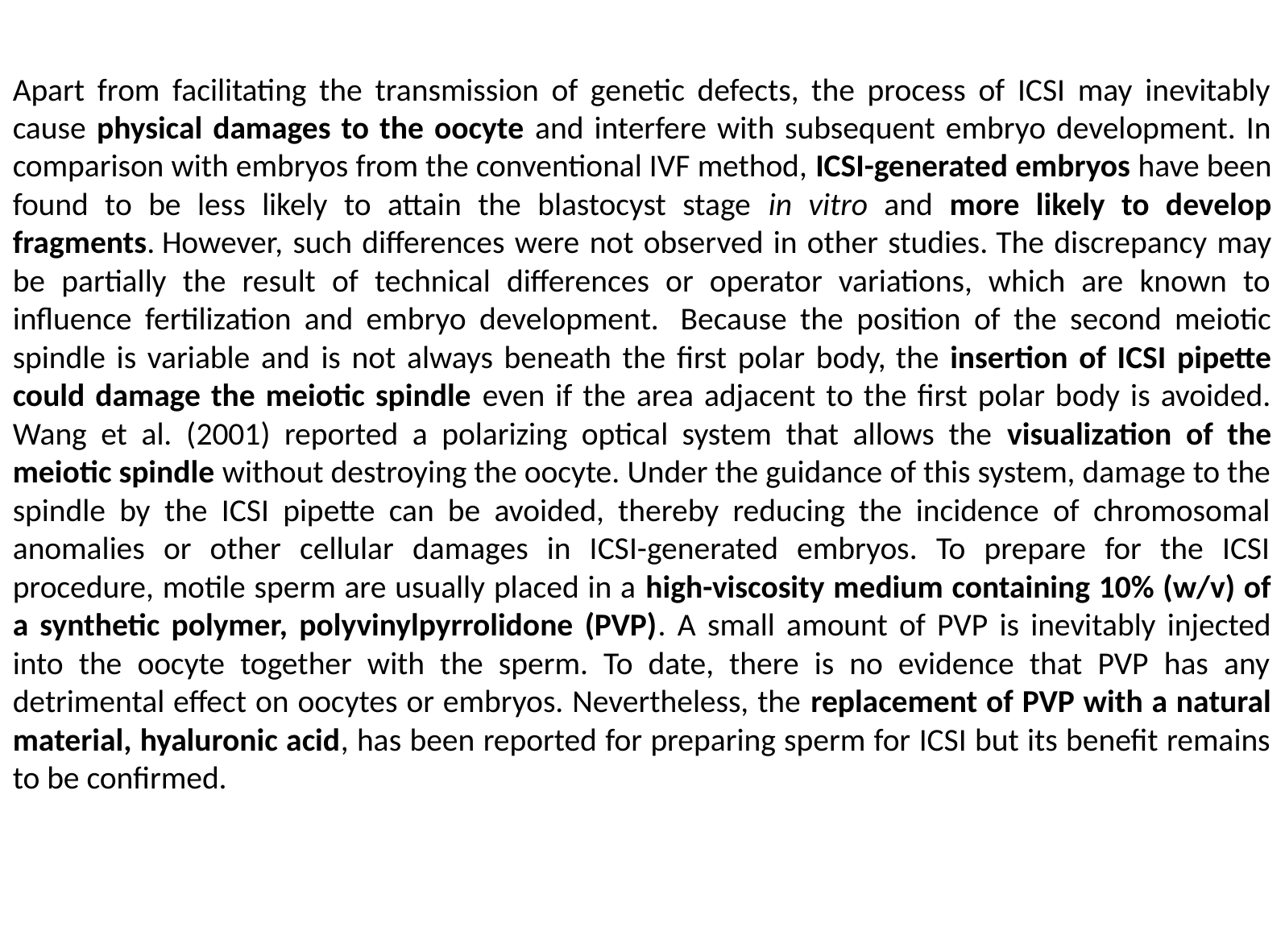

Apart from facilitating the transmission of genetic defects, the process of ICSI may inevitably cause physical damages to the oocyte and interfere with subsequent embryo development. In comparison with embryos from the conventional IVF method, ICSI-generated embryos have been found to be less likely to attain the blastocyst stage in vitro and more likely to develop fragments. However, such differences were not observed in other studies. The discrepancy may be partially the result of technical differences or operator variations, which are known to influence fertilization and embryo development.  Because the position of the second meiotic spindle is variable and is not always beneath the first polar body, the insertion of ICSI pipette could damage the meiotic spindle even if the area adjacent to the first polar body is avoided. Wang et al. (2001) reported a polarizing optical system that allows the visualization of the meiotic spindle without destroying the oocyte. Under the guidance of this system, damage to the spindle by the ICSI pipette can be avoided, thereby reducing the incidence of chromosomal anomalies or other cellular damages in ICSI-generated embryos. To prepare for the ICSI procedure, motile sperm are usually placed in a high-viscosity medium containing 10% (w/v) of a synthetic polymer, polyvinylpyrrolidone (PVP). A small amount of PVP is inevitably injected into the oocyte together with the sperm. To date, there is no evidence that PVP has any detrimental effect on oocytes or embryos. Nevertheless, the replacement of PVP with a natural material, hyaluronic acid, has been reported for preparing sperm for ICSI but its benefit remains to be confirmed.